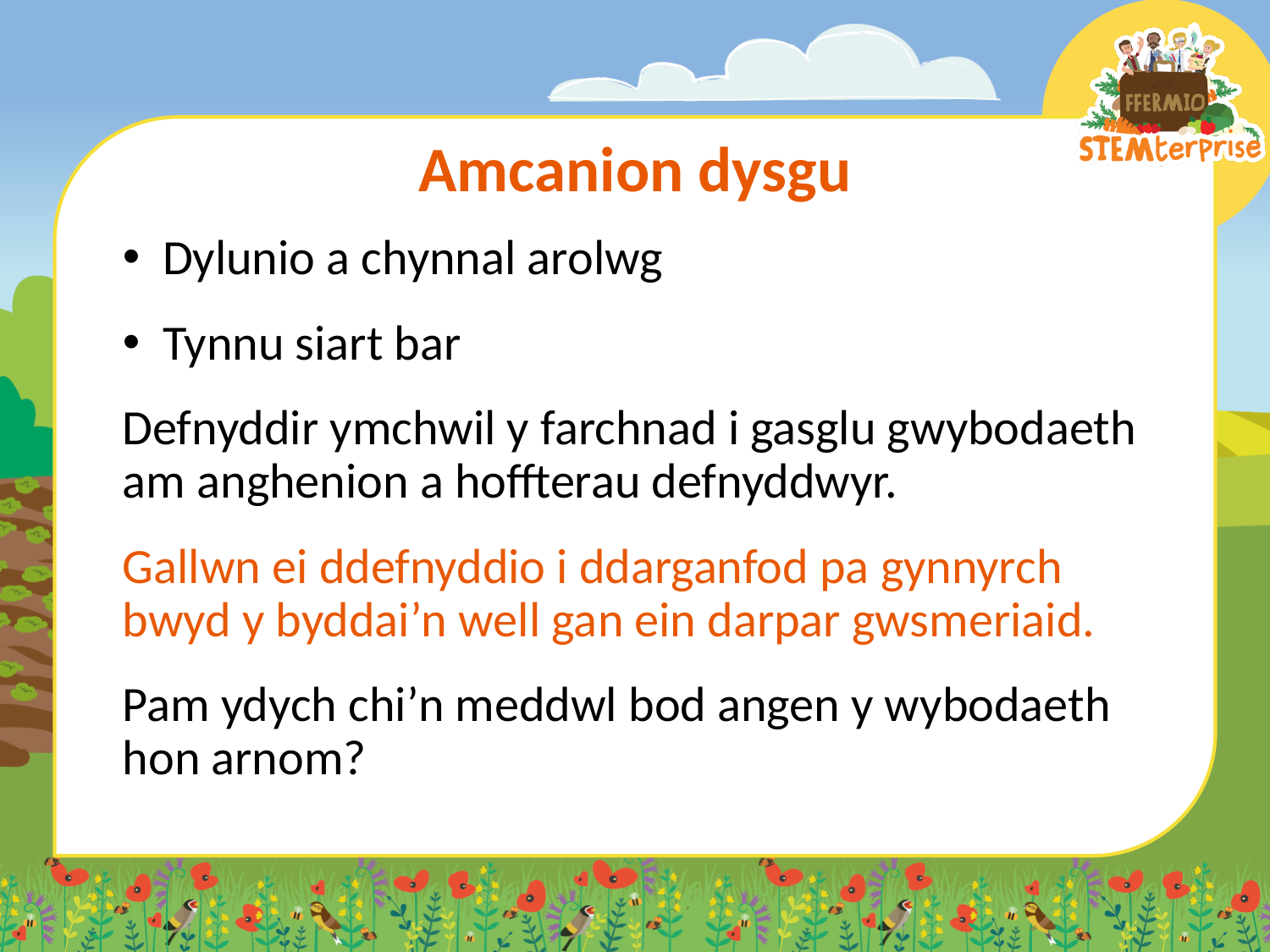

# Amcanion dysgu
Dylunio a chynnal arolwg
Tynnu siart bar
Defnyddir ymchwil y farchnad i gasglu gwybodaeth am anghenion a hoffterau defnyddwyr.
Gallwn ei ddefnyddio i ddarganfod pa gynnyrch bwyd y byddai’n well gan ein darpar gwsmeriaid.
Pam ydych chi’n meddwl bod angen y wybodaeth hon arnom?